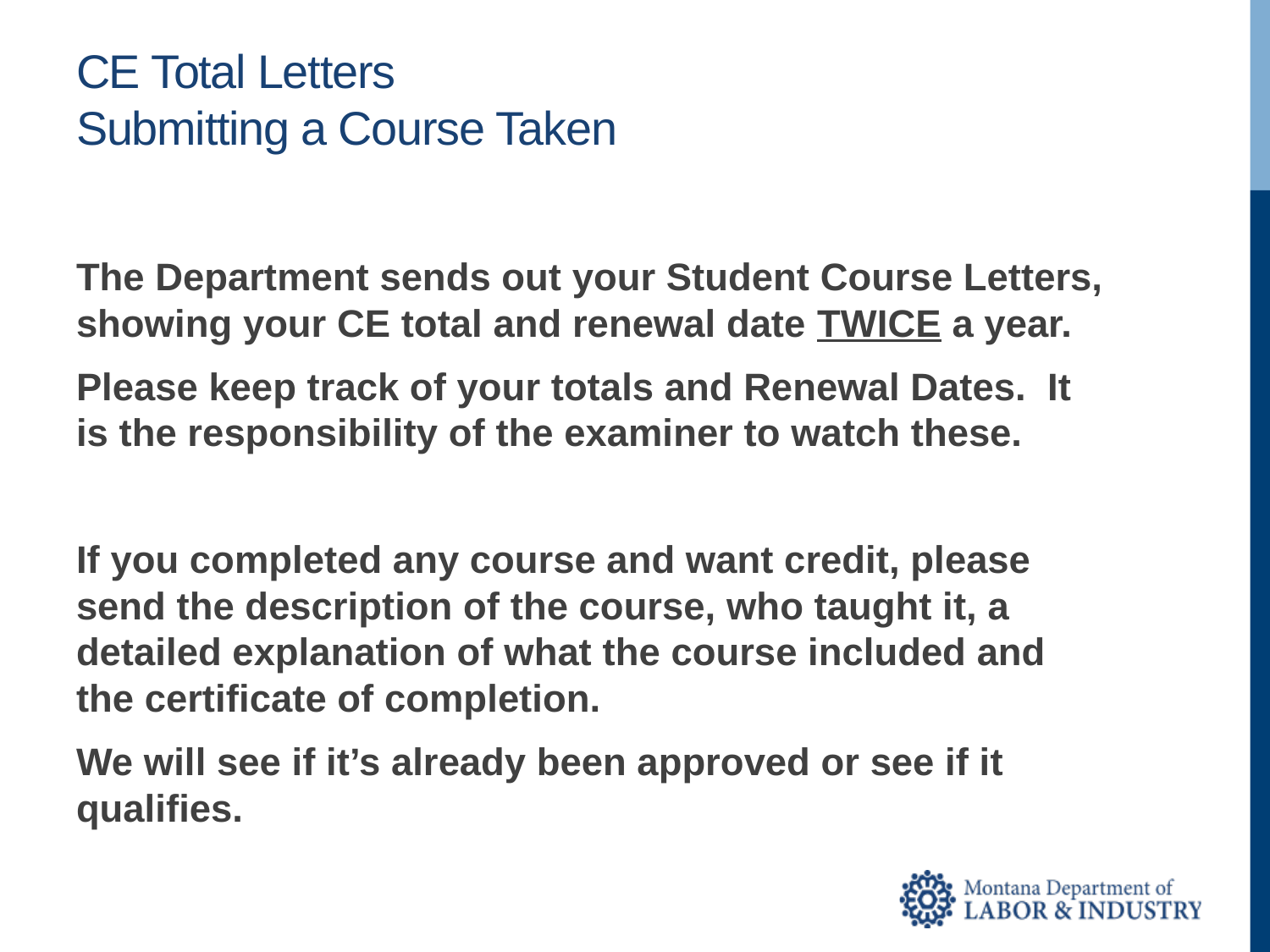

# CE Total Letters Submitting a Course Taken

The Department sends out your Student Course Letters, showing your CE total and renewal date TWICE a year.
Please keep track of your totals and Renewal Dates.  It is the responsibility of the examiner to watch these.

If you completed any course and want credit, please send the description of the course, who taught it, a detailed explanation of what the course included and the certificate of completion.
We will see if it’s already been approved or see if it qualifies.